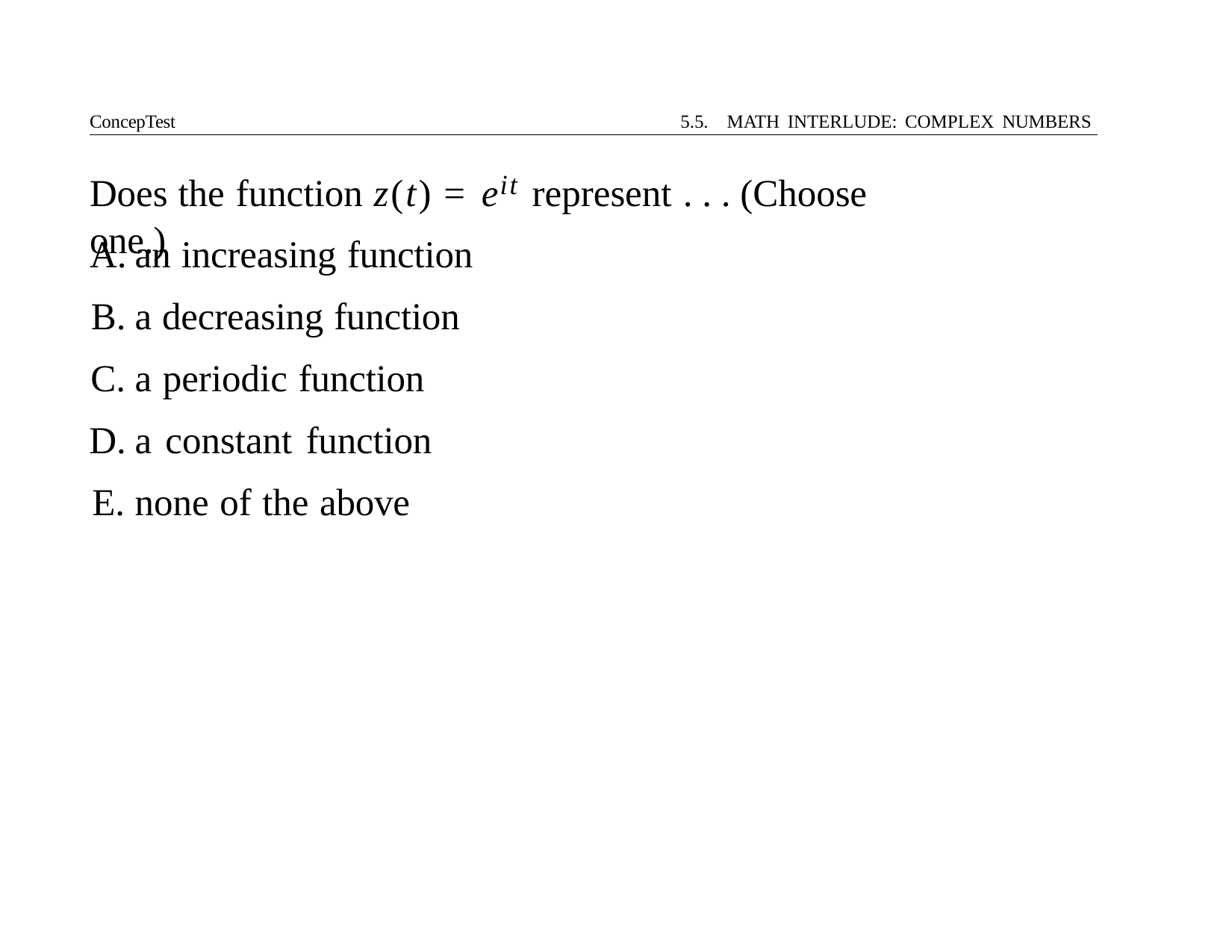

ConcepTest	5.5.  MATH INTERLUDE: COMPLEX NUMBERS

# Does the function z(t) = eit represent . . . (Choose one.)
an increasing function
a decreasing function
a periodic function
a constant function
none of the above